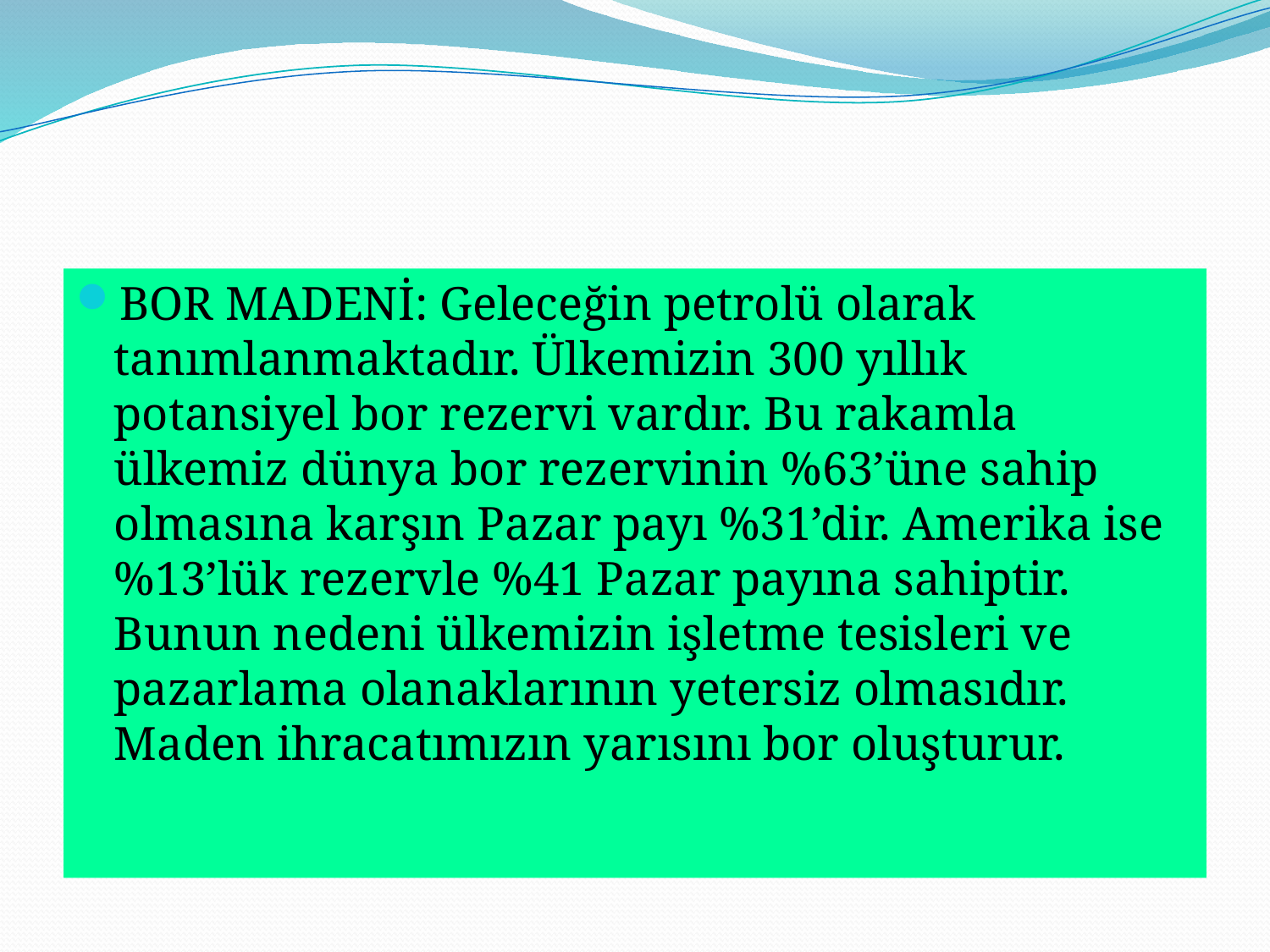

#
BOR MADENİ: Geleceğin petrolü olarak tanımlanmaktadır. Ülkemizin 300 yıllık potansiyel bor rezervi vardır. Bu rakamla ülkemiz dünya bor rezervinin %63’üne sahip olmasına karşın Pazar payı %31’dir. Amerika ise %13’lük rezervle %41 Pazar payına sahiptir. Bunun nedeni ülkemizin işletme tesisleri ve pazarlama olanaklarının yetersiz olmasıdır. Maden ihracatımızın yarısını bor oluşturur.